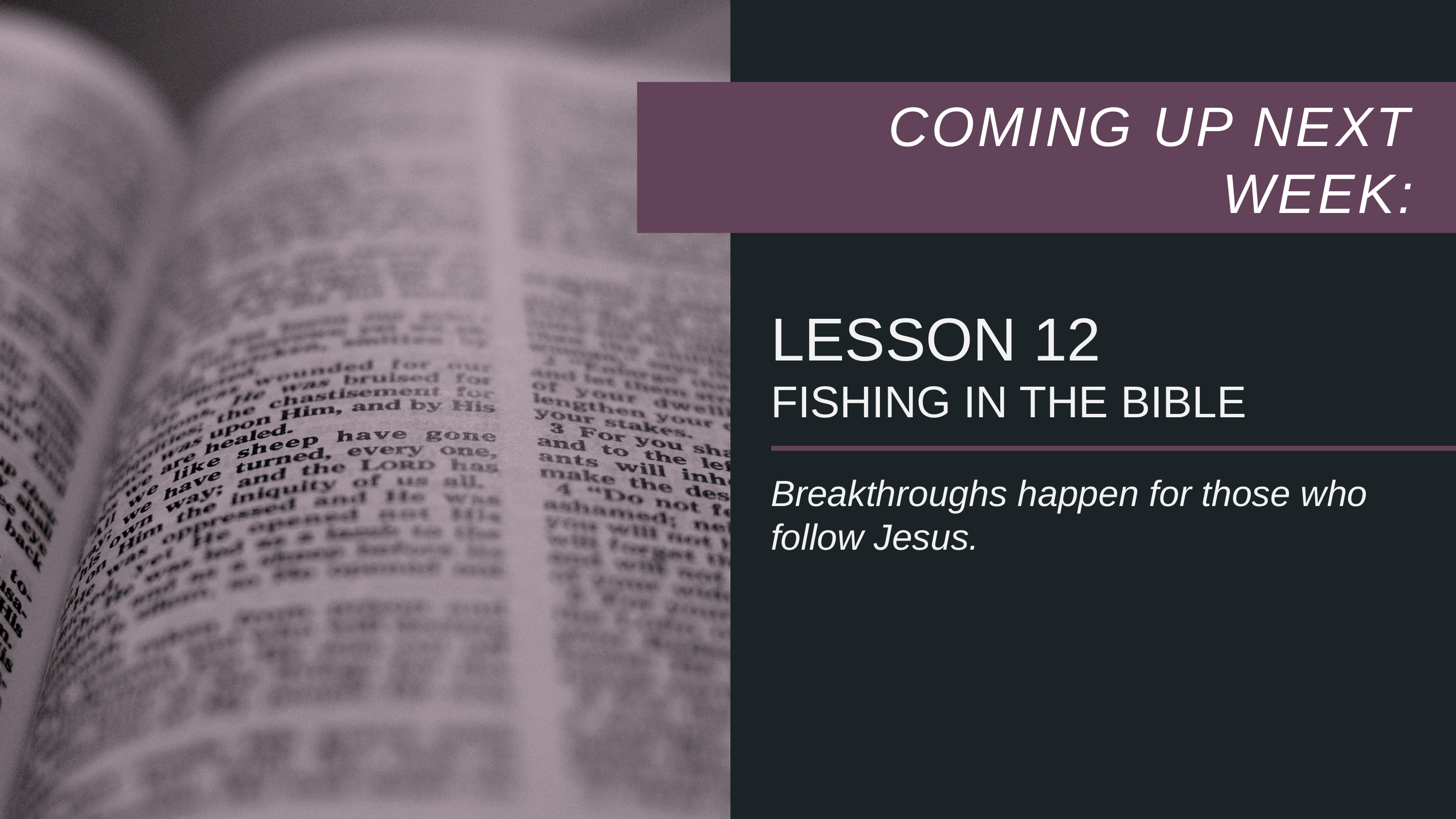

LESSON 12
FISHING IN THE BIBLE
Breakthroughs happen for those who follow Jesus.